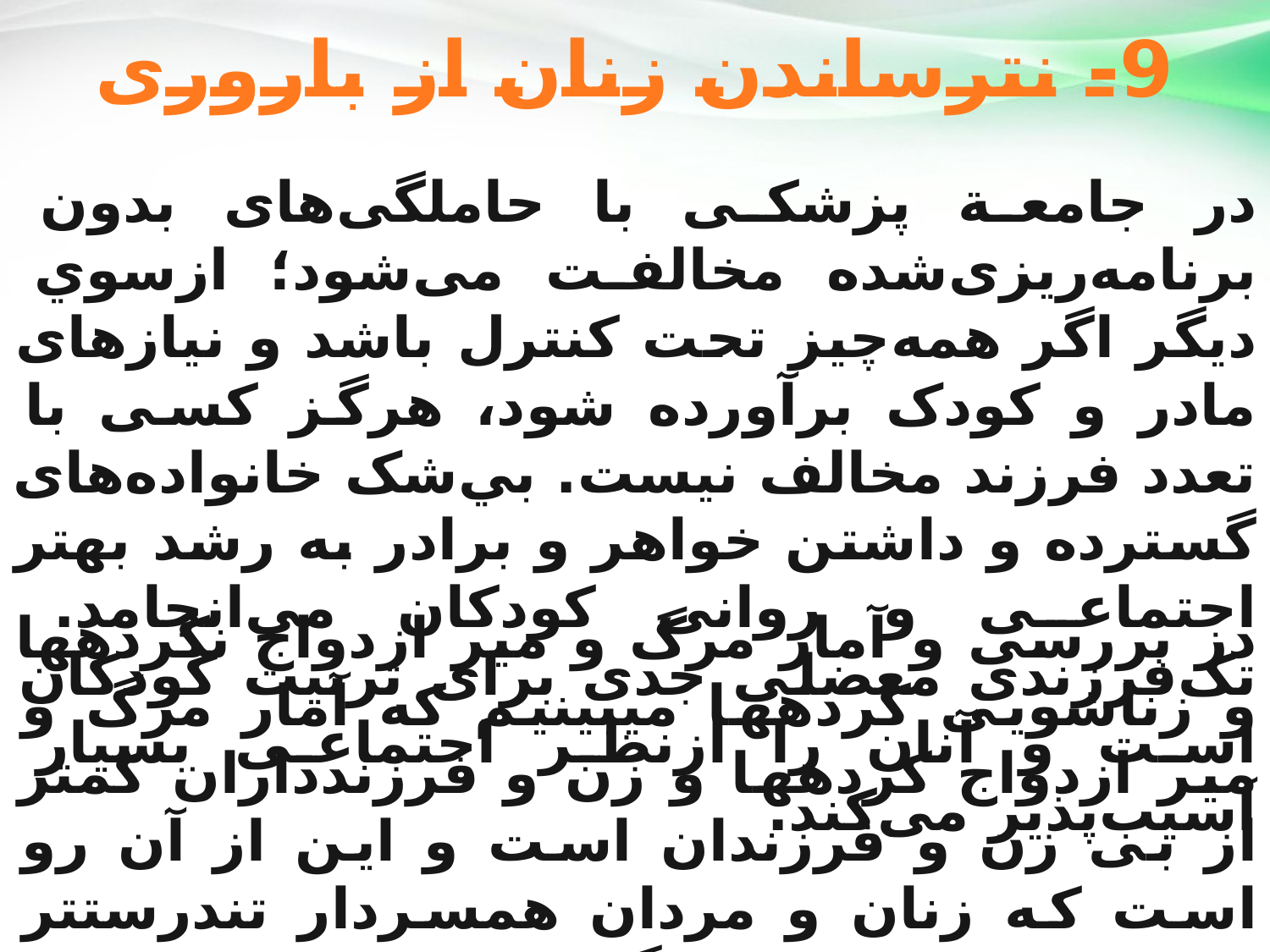

9- نترساندن زنان از باروری
در جامعة پزشکی با حاملگی‌های بدون برنامه‌ریزی‌شده مخالفت می‌شود؛ ازسوي ديگر اگر همه‌چیز تحت کنترل باشد و نیازهای مادر و کودک برآورده شود، هرگز کسی با تعدد فرزند مخالف نیست. بي‌شک‌ خانواده‌های گسترده و داشتن خواهر و برادر به رشد بهتر اجتماعی و روانی کودکان می‌انجامد. تک‌فرزندی معضلی جدی برای تربیت کودکان است و آنان را ازنظر اجتماعی بسیار آسیب‌پذیر می‌کند.
در بررسی و آمار مرگ و میر ازدواج نکرده­ها و زناشویی کرده­ها می­بینیم که آمار مرگ و میر ازدواج کرده­ها و زن و فرزندداران کمتر از بی زن و فرزندان است و این از آن رو است که زنان و مردان همسردار تندرست­تر هستند و شرایط زندگی برایشان سالم­تر و آماده­تر است (آشفته تهرانی، 1381، ص94).